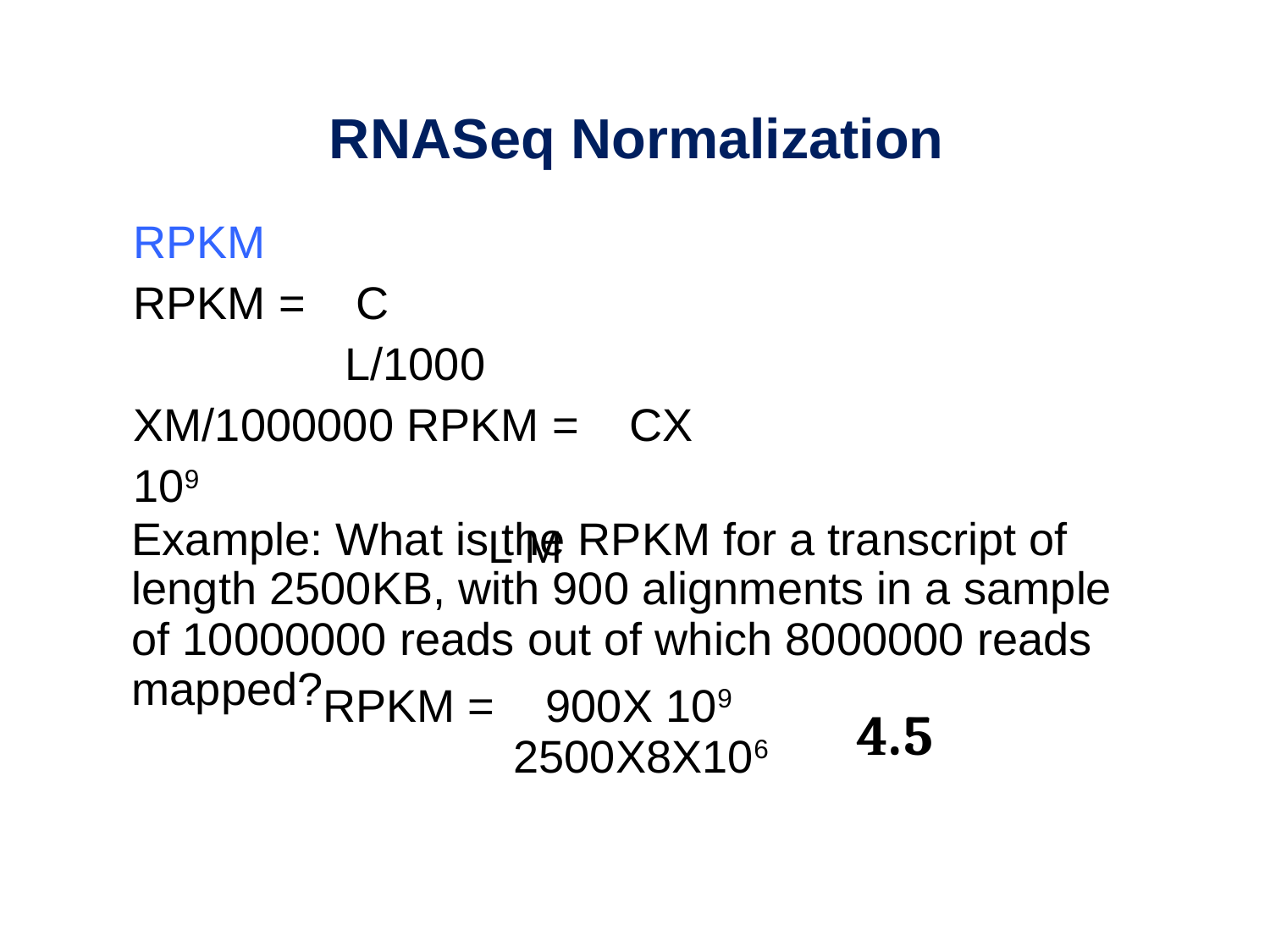

RNASeq Normalization
RPKM
RPKM =    C
L/1000 XM/1000000 RPKM =    CX 109
L M
Example: What is the RPKM for a transcript of length 2500KB, with 900 alignments in a sample of 10000000 reads out of which 8000000 reads mapped?
RPKM =    900X 109
4.5
2500X8X106